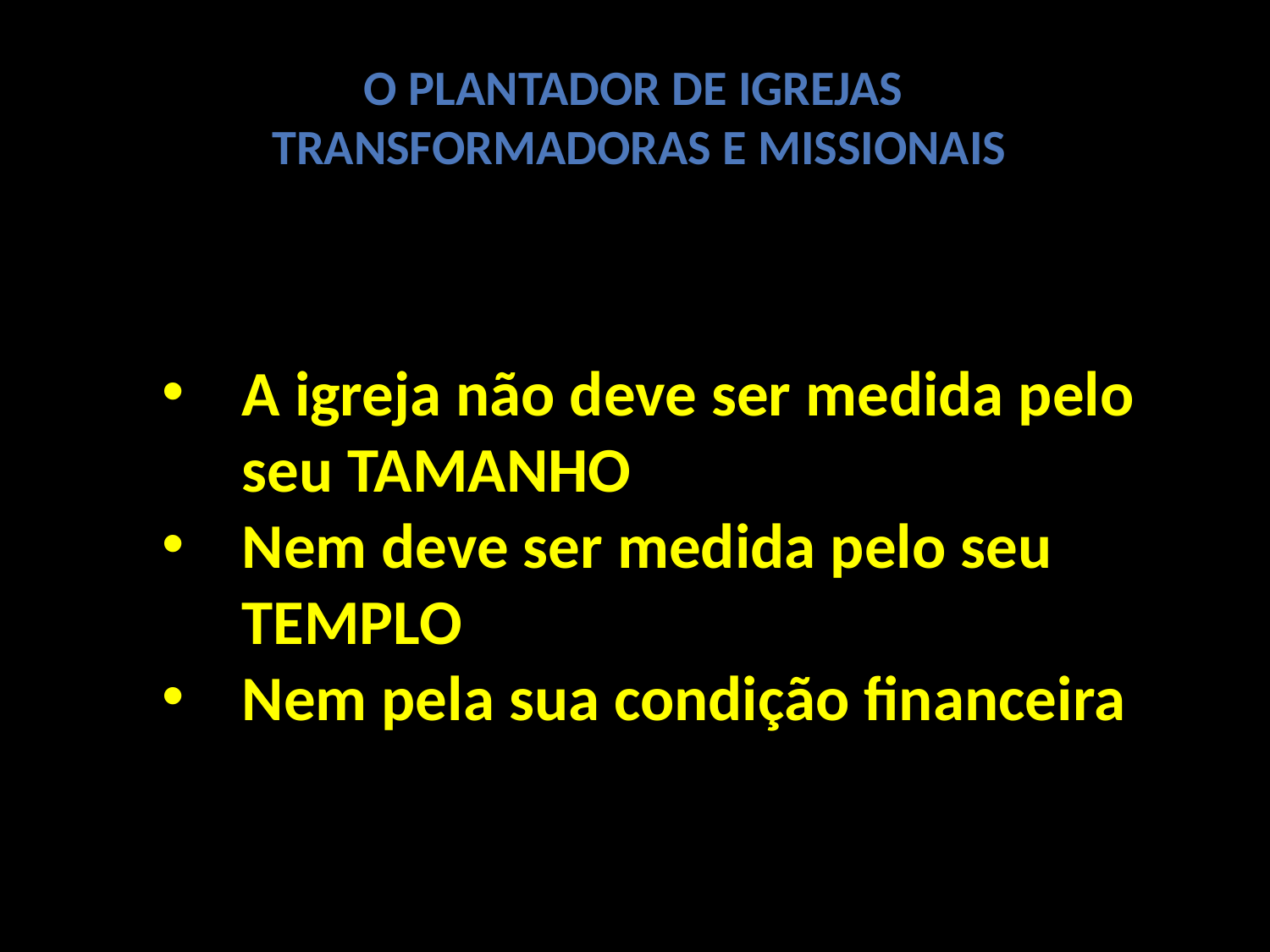

O Plantador de Igrejas
Transformadoras e Missionais
A igreja não deve ser medida pelo
seu TAMANHO
Nem deve ser medida pelo seu
TEMPLO
Nem pela sua condição financeira